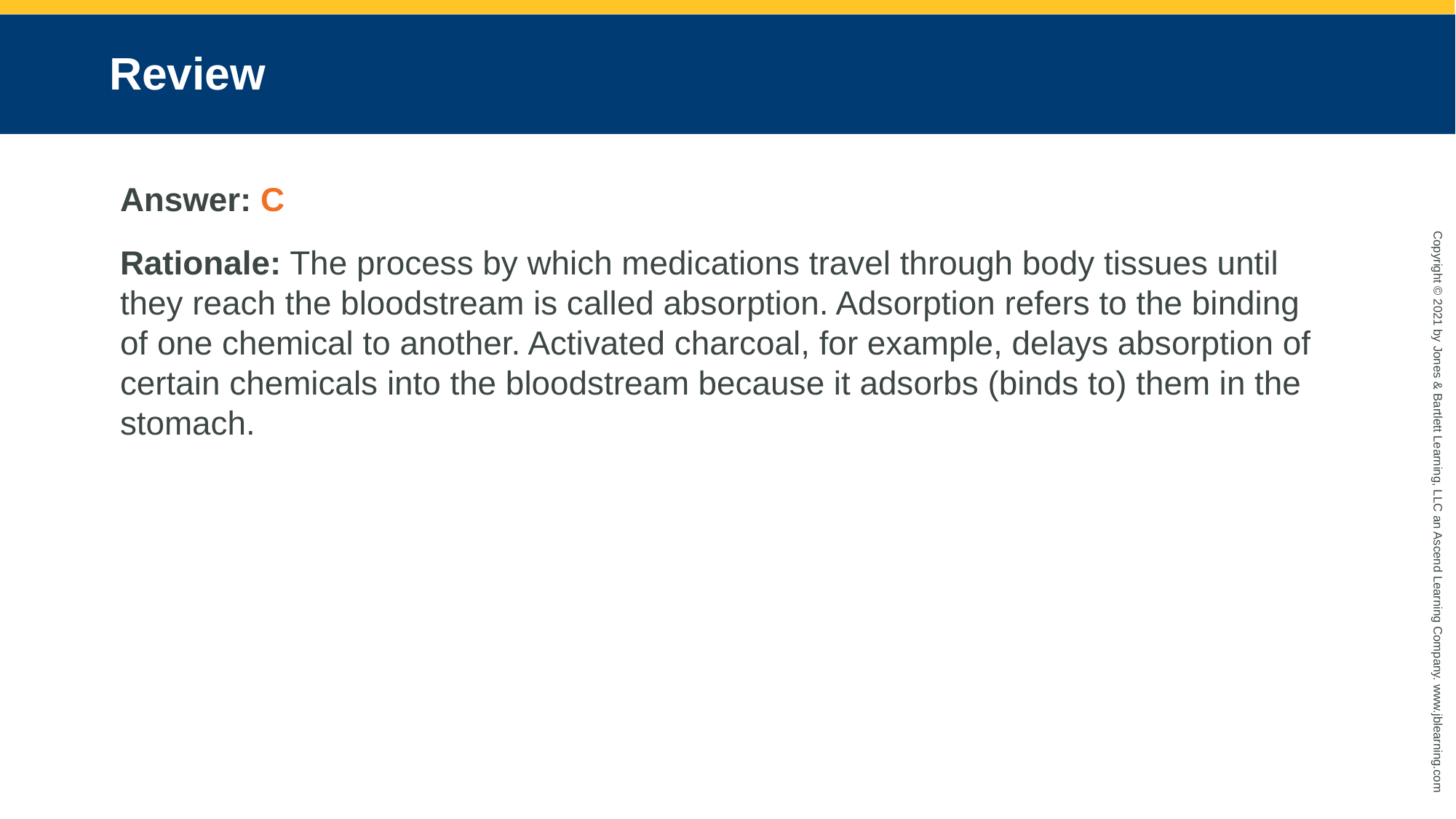

# Review
Answer: C
Rationale: The process by which medications travel through body tissues until they reach the bloodstream is called absorption. Adsorption refers to the binding of one chemical to another. Activated charcoal, for example, delays absorption of certain chemicals into the bloodstream because it adsorbs (binds to) them in the stomach.